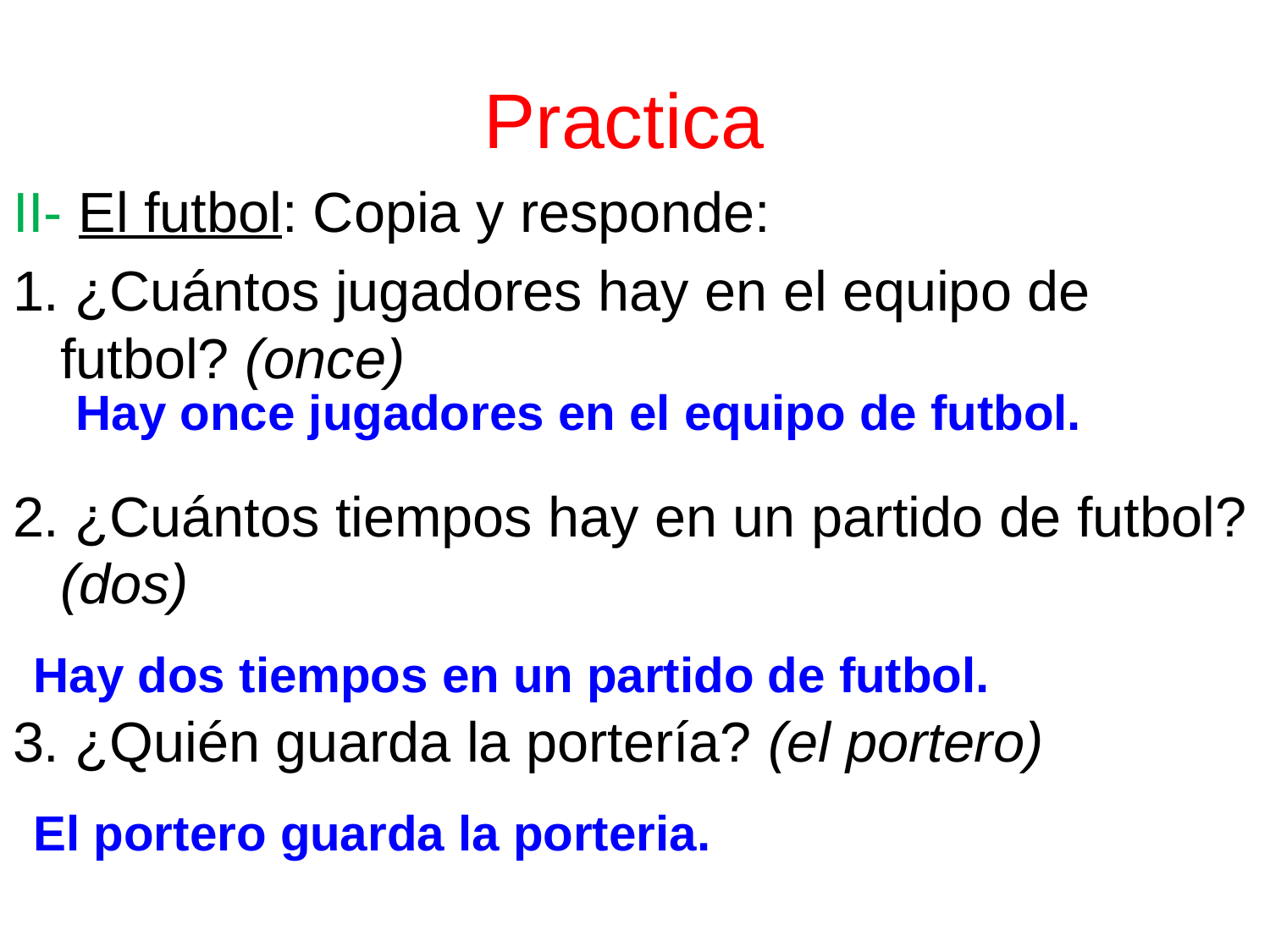

# Practica
II- El futbol: Copia y responde:
1. ¿Cuántos jugadores hay en el equipo de futbol? (once)

2. ¿Cuántos tiempos hay en un partido de futbol? (dos)

3. ¿Quién guarda la portería? (el portero)

Hay once jugadores en el equipo de futbol.
Hay dos tiempos en un partido de futbol.
El portero guarda la porteria.